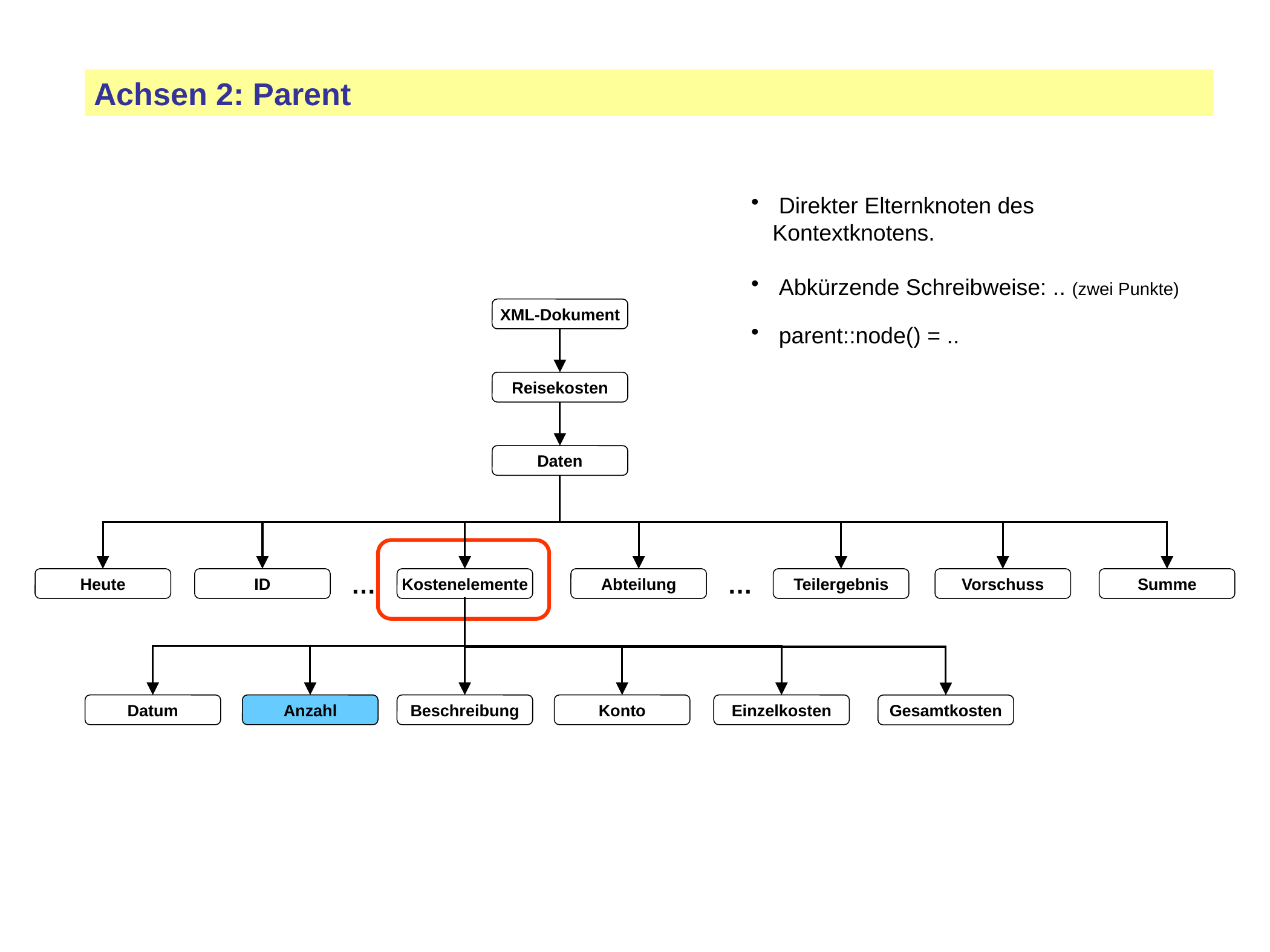

Achsen 2: Parent
 Direkter Elternknoten des Kontextknotens.

 Abkürzende Schreibweise: .. (zwei Punkte)

 parent::node() = ..
XML-Dokument
Reisekosten
Daten

Heute
ID
…
Kostenelemente
Abteilung
…
Teilergebnis
Vorschuss
Summe
Datum
Anzahl
Beschreibung
Konto
Einzelkosten
Gesamtkosten